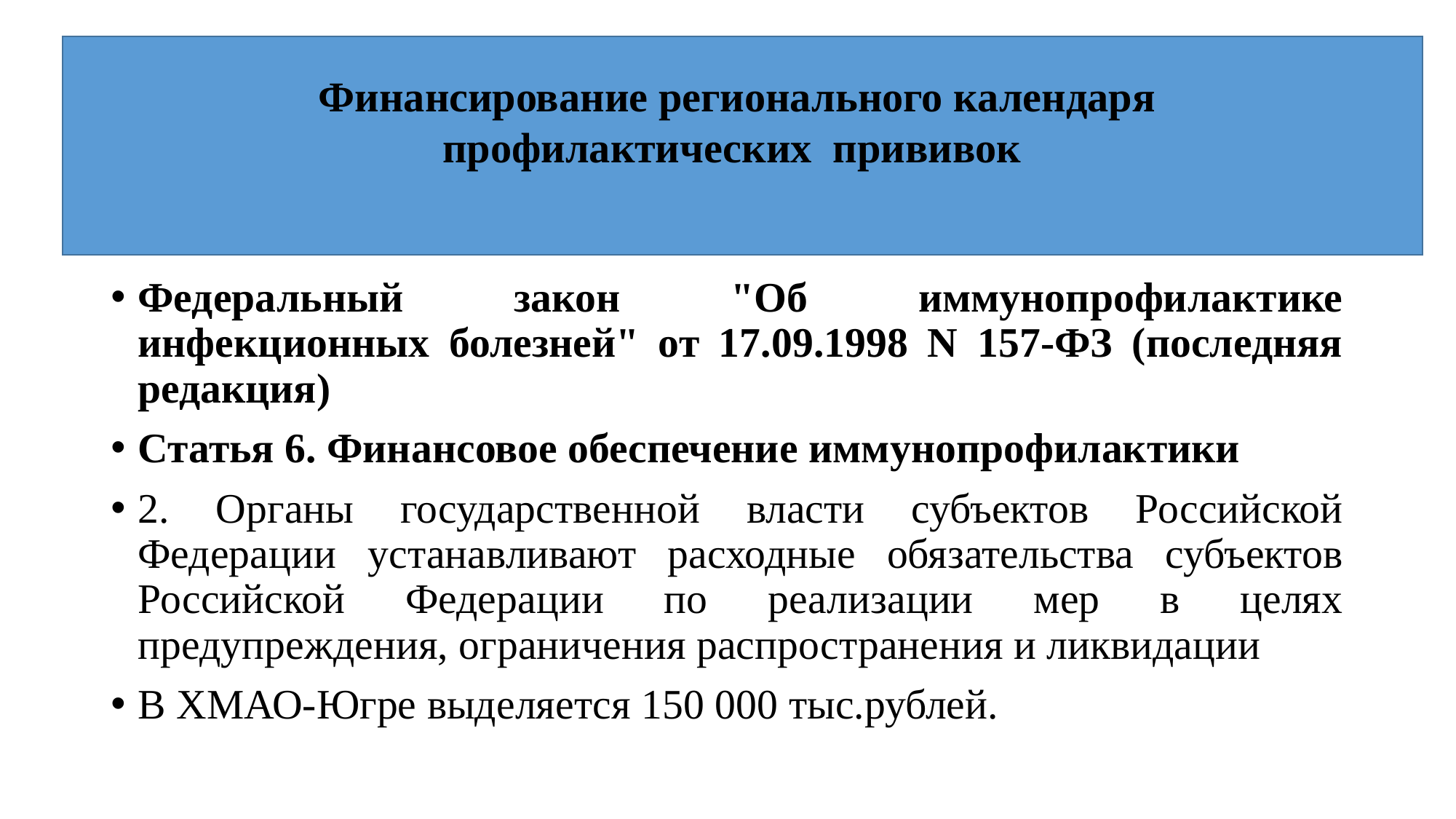

Финансирование регионального календаря
профилактических  прививок
#
Федеральный закон "Об иммунопрофилактике инфекционных болезней" от 17.09.1998 N 157-ФЗ (последняя редакция)
Статья 6. Финансовое обеспечение иммунопрофилактики
2. Органы государственной власти субъектов Российской Федерации устанавливают расходные обязательства субъектов Российской Федерации по реализации мер в целях предупреждения, ограничения распространения и ликвидации
В ХМАО-Югре выделяется 150 000 тыс.рублей.